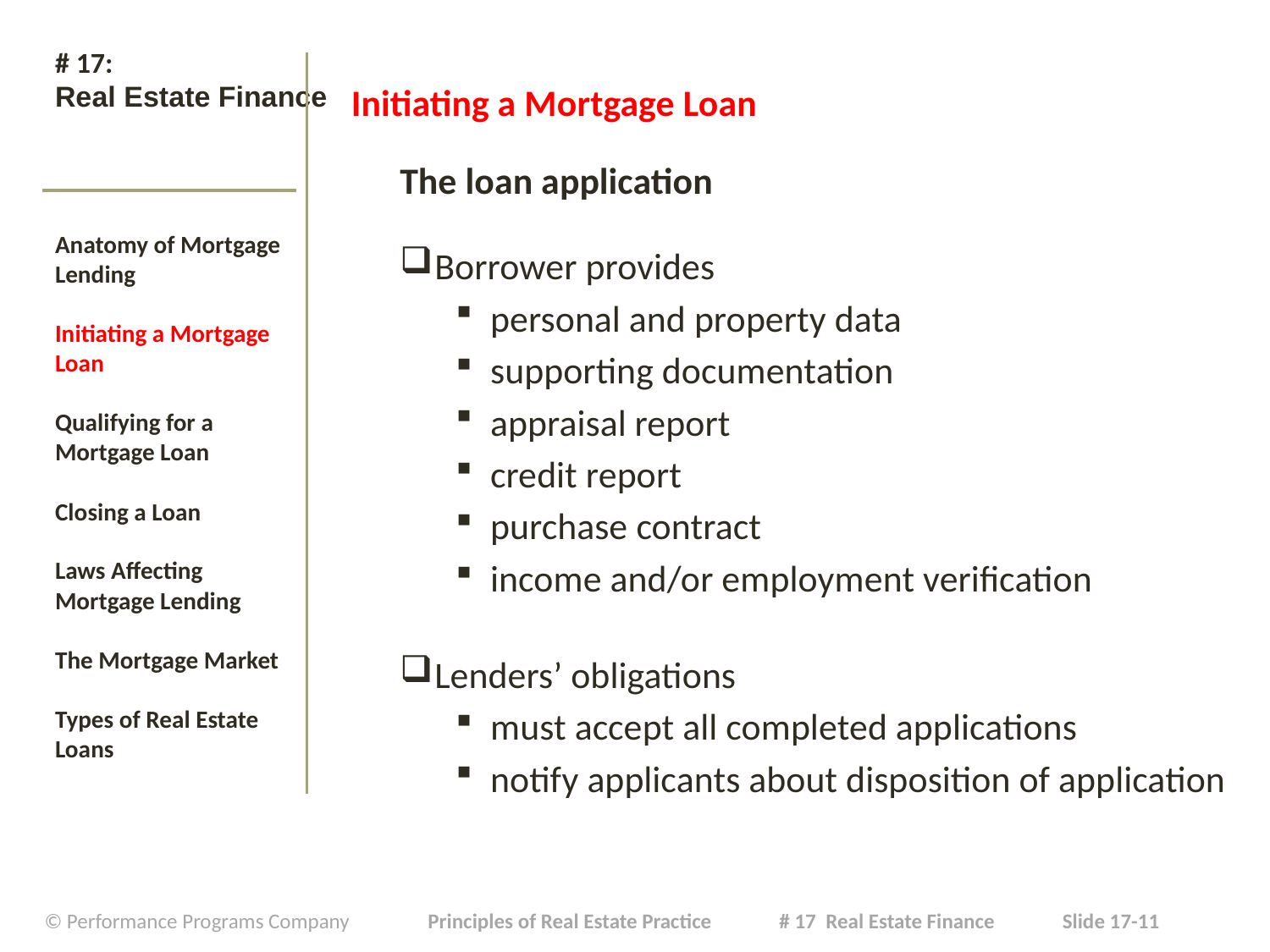

# # 17: Real Estate Finance

Initiating a Mortgage Loan

The loan application

Borrower provides
personal and property data
supporting documentation
appraisal report
credit report
purchase contract
income and/or employment verification
Lenders’ obligations
must accept all completed applications
notify applicants about disposition of application

Anatomy of Mortgage Lending

Initiating a Mortgage Loan

Qualifying for a Mortgage Loan

Closing a Loan

Laws Affecting Mortgage Lending

The Mortgage Market

Types of Real Estate Loans

| © Performance Programs Company Principles of Real Estate Practice # 17 Real Estate Finance Slide 17-11 |
| --- |